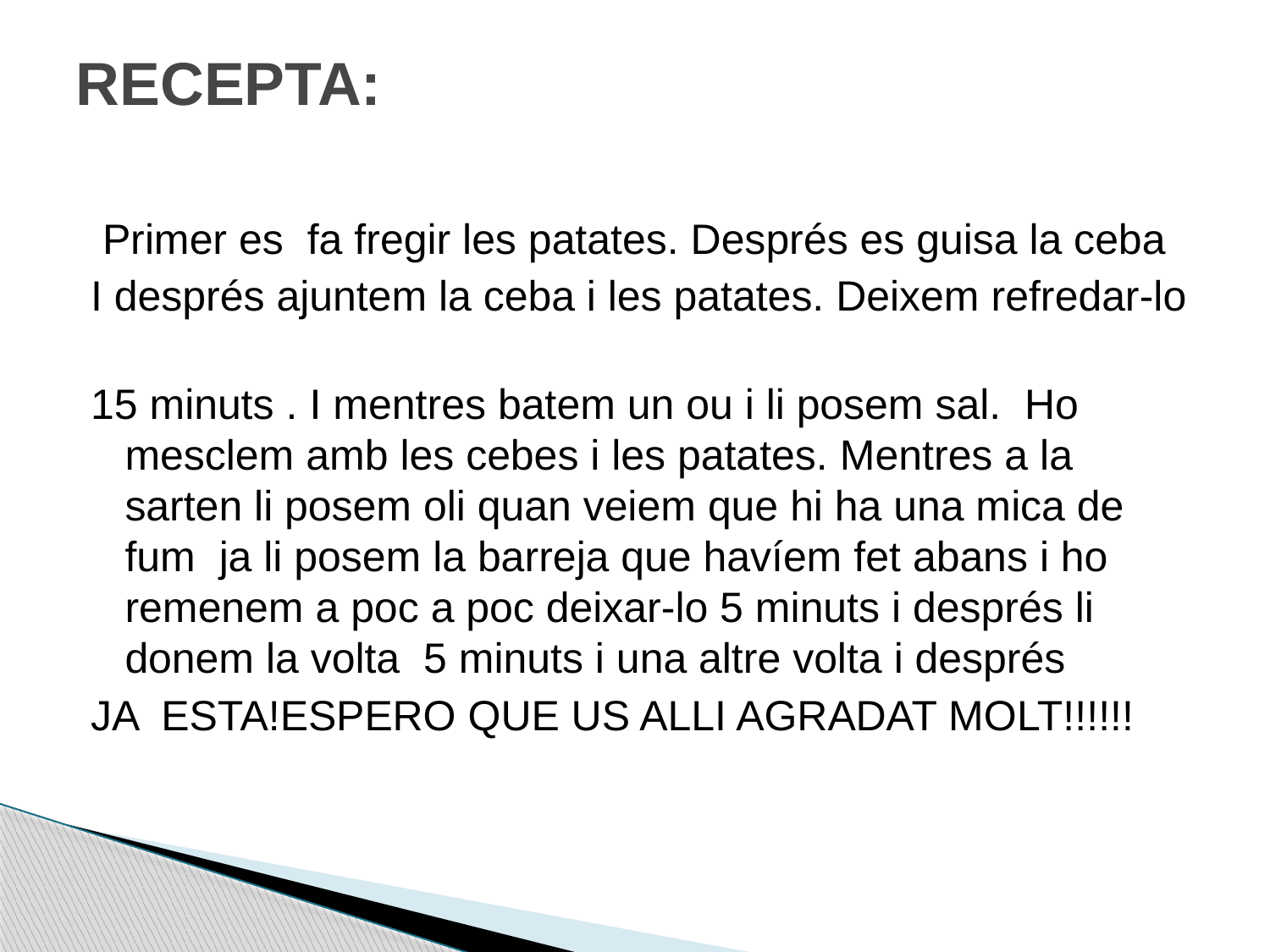

# RECEPTA:
 Primer es  fa fregir les patates. Després es guisa la ceba
I després ajuntem la ceba i les patates. Deixem refredar-lo
15 minuts . I mentres batem un ou i li posem sal.  Ho mesclem amb les cebes i les patates. Mentres a la sarten li posem oli quan veiem que hi ha una mica de fum  ja li posem la barreja que havíem fet abans i ho remenem a poc a poc deixar-lo 5 minuts i després li donem la volta  5 minuts i una altre volta i després
JA  ESTA!ESPERO QUE US ALLI AGRADAT MOLT!!!!!!